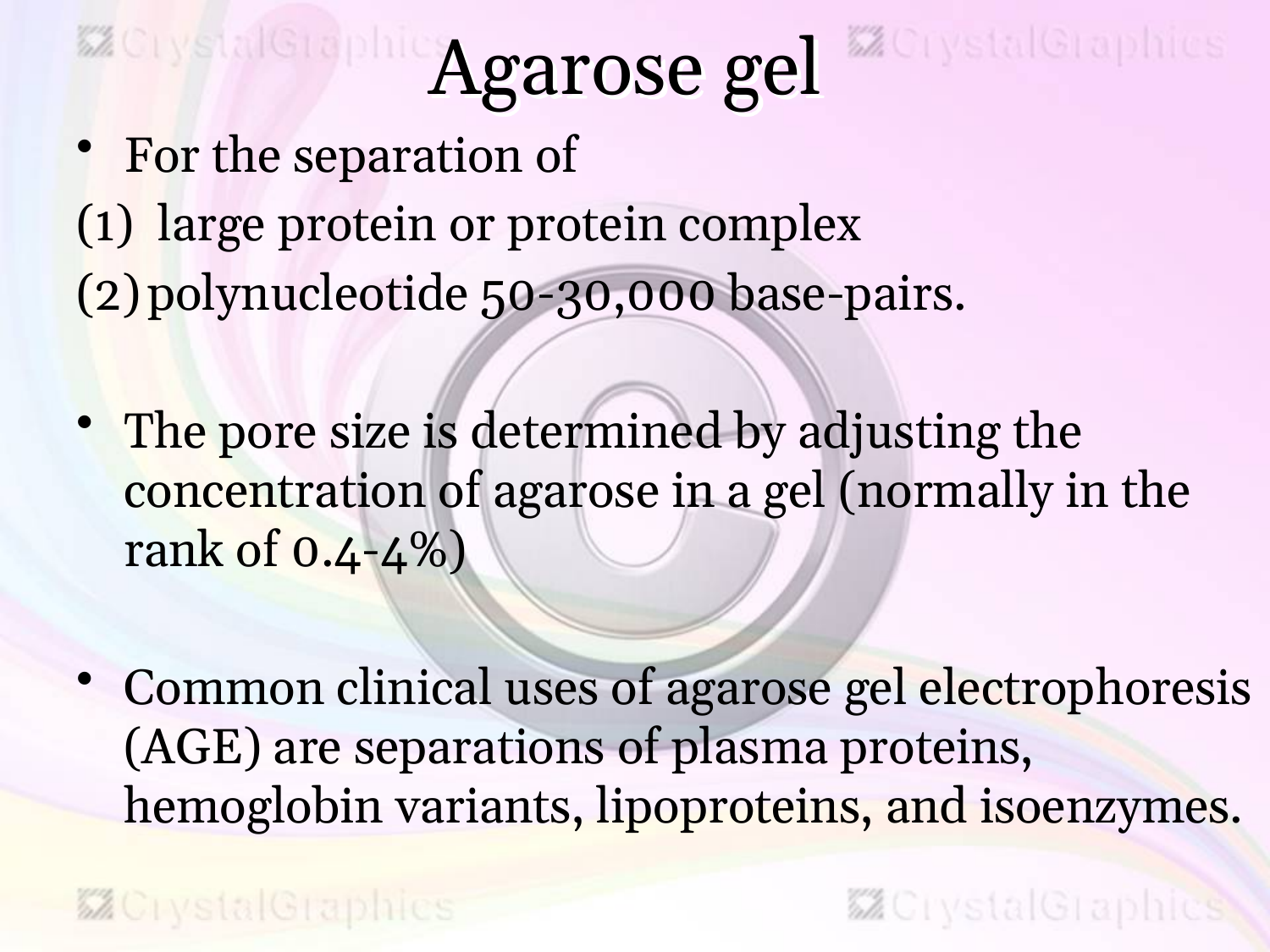

# Agarose gel
For the separation of
(1)  large protein or protein complex
polynucleotide 50-30,000 base-pairs.

The pore size is determined by adjusting the concentration of agarose in a gel (normally in the rank of 0.4-4%)

Common clinical uses of agarose gel electrophoresis (AGE) are separations of plasma proteins, hemoglobin variants, lipoproteins, and isoenzymes.